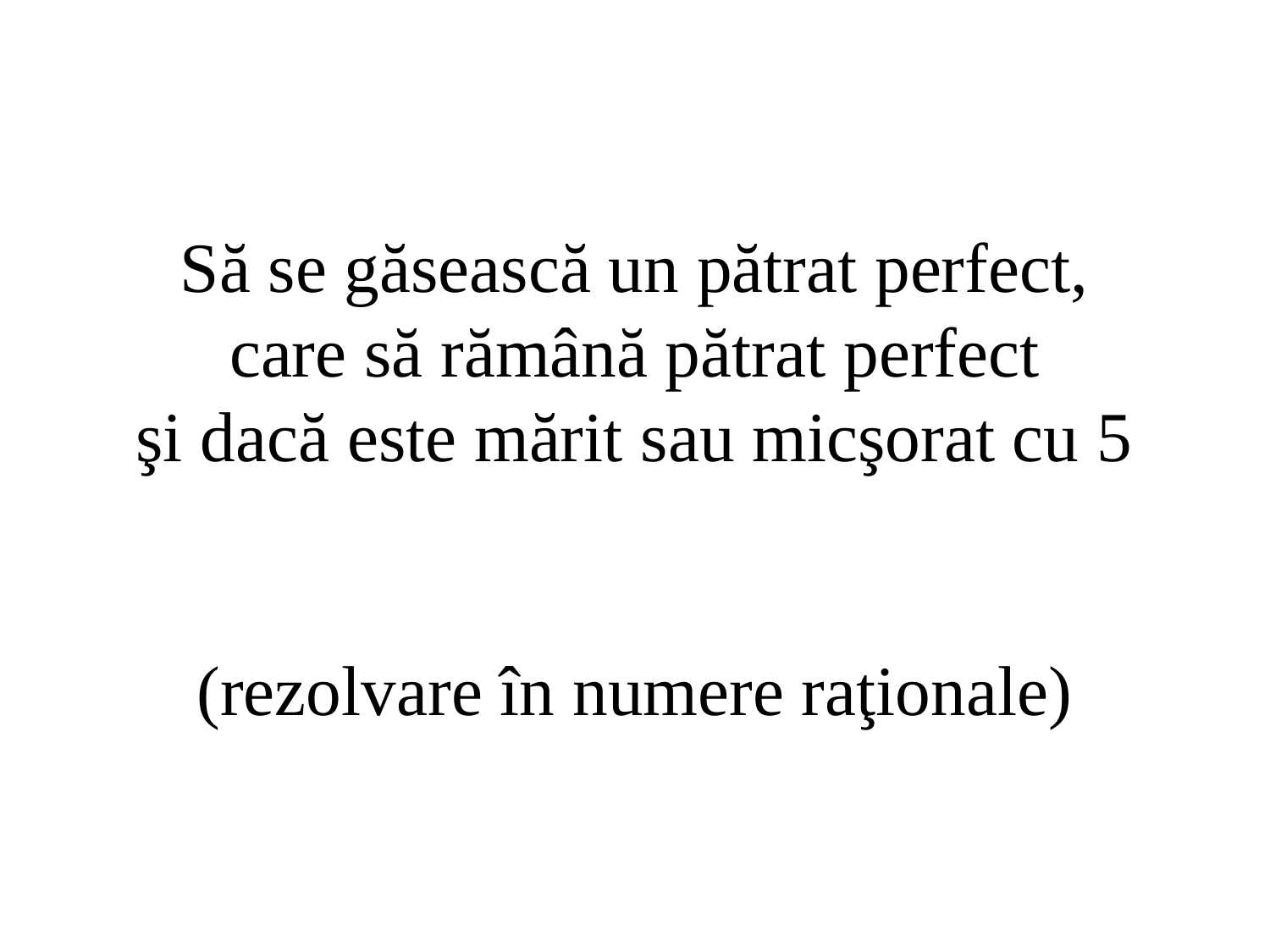

Să se găsească un pătrat perfect,
care să rămână pătrat perfect
şi dacă este mărit sau micşorat cu 5

(rezolvare în numere raţionale)